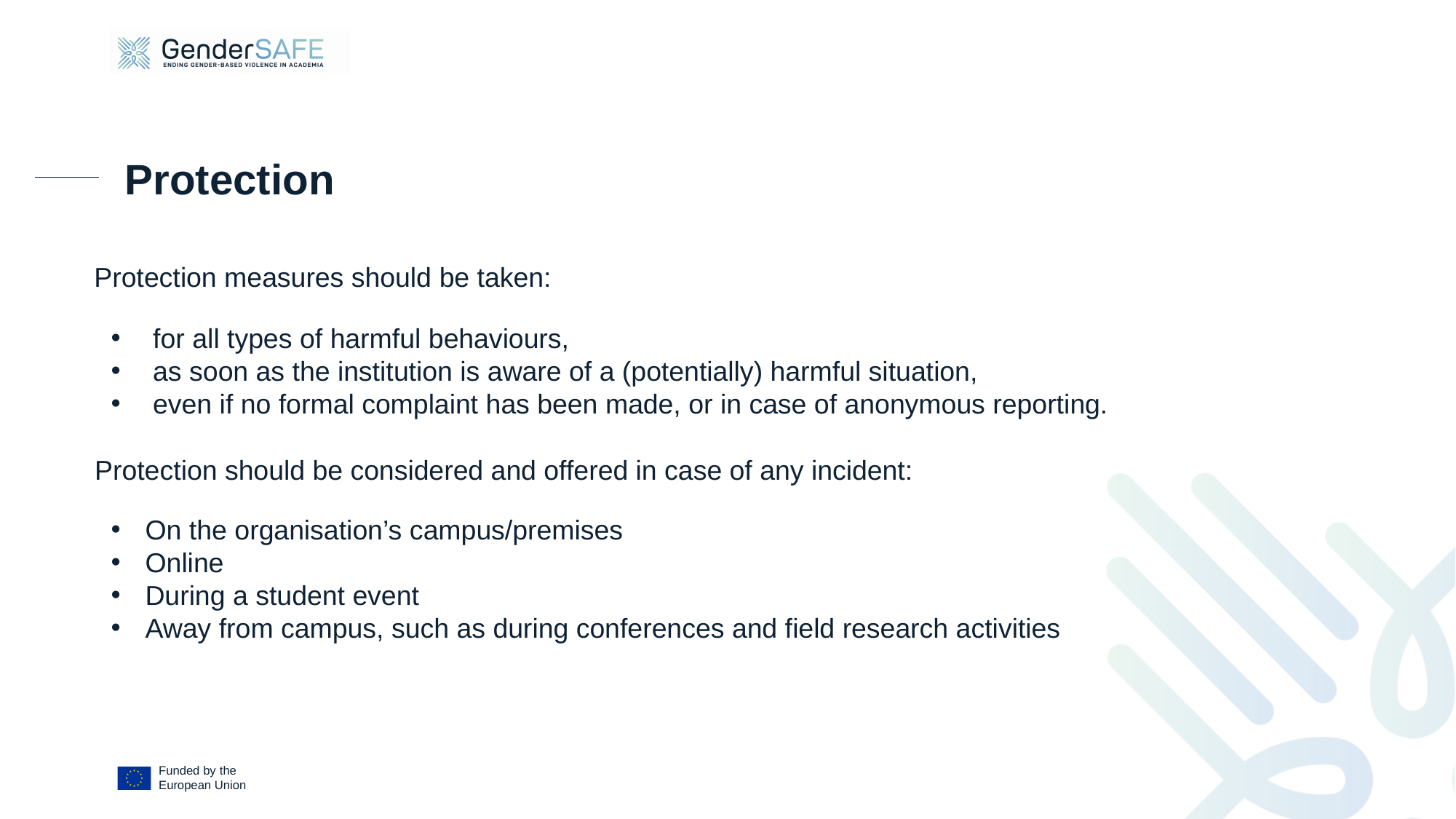

# Protection
Protection measures should be taken:
 for all types of harmful behaviours,
 as soon as the institution is aware of a (potentially) harmful situation,
 even if no formal complaint has been made, or in case of anonymous reporting.

Protection should be considered and offered in case of any incident:
On the organisation’s campus/premises
Online
During a student event
Away from campus, such as during conferences and field research activities